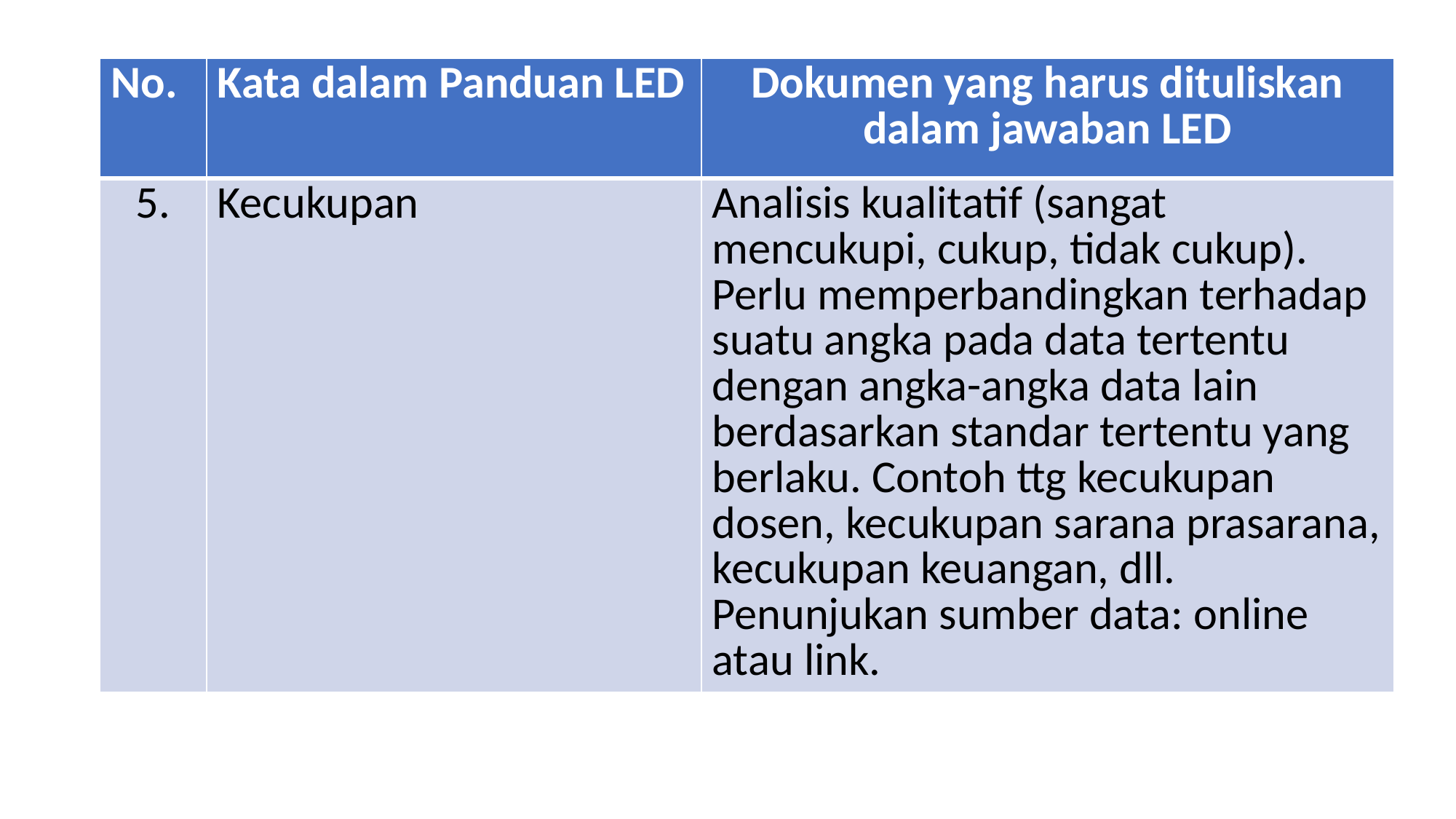

| No. | Kata dalam Panduan LED | Dokumen yang harus dituliskan dalam jawaban LED |
| --- | --- | --- |
| 5. | Kecukupan | Analisis kualitatif (sangat mencukupi, cukup, tidak cukup). Perlu memperbandingkan terhadap suatu angka pada data tertentu dengan angka-angka data lain berdasarkan standar tertentu yang berlaku. Contoh ttg kecukupan dosen, kecukupan sarana prasarana, kecukupan keuangan, dll. Penunjukan sumber data: online atau link. |